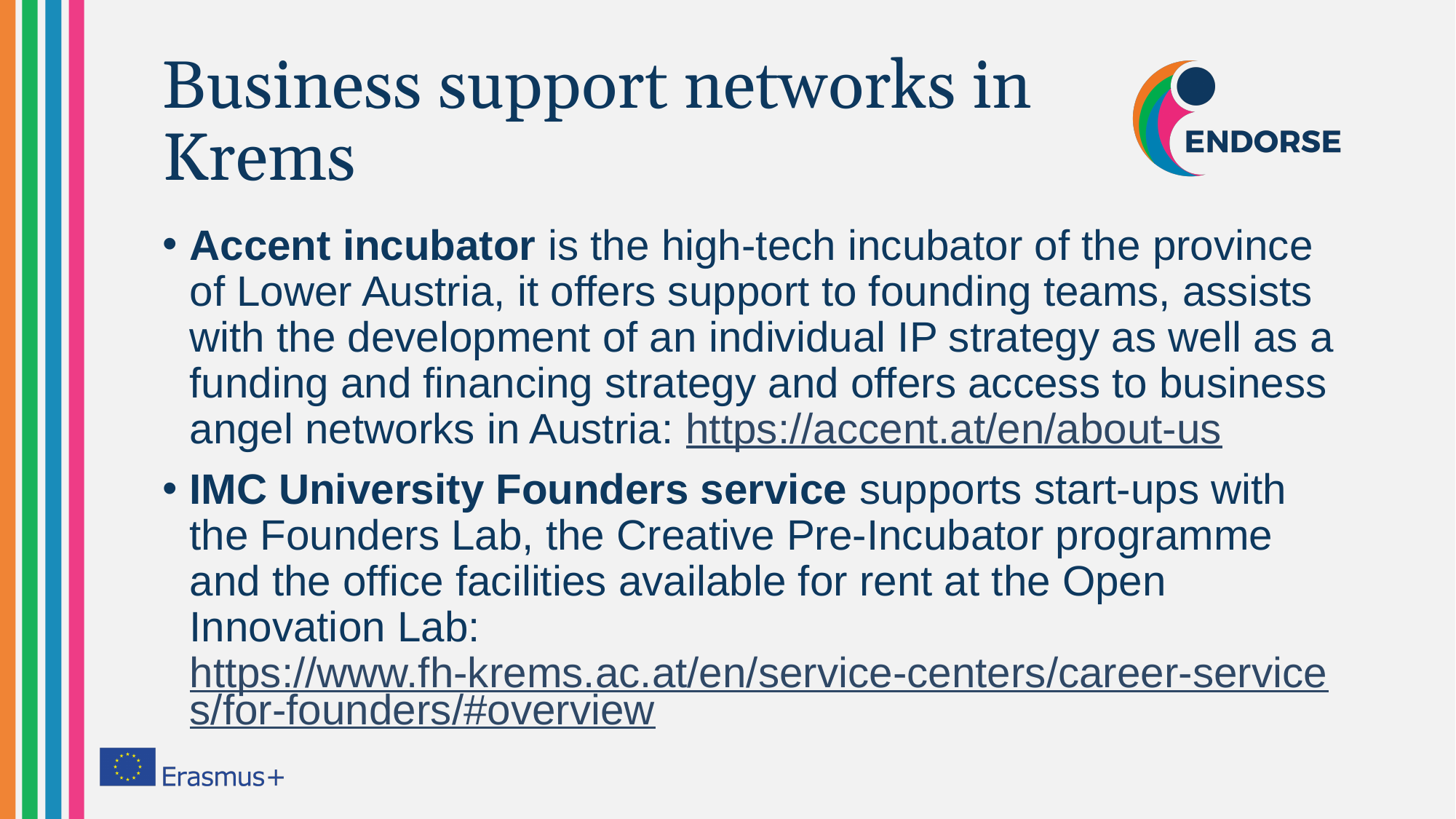

# Business support networks in Krems
Accent incubator is the high-tech incubator of the province of Lower Austria, it offers support to founding teams, assists with the development of an individual IP strategy as well as a funding and financing strategy and offers access to business angel networks in Austria: https://accent.at/en/about-us
IMC University Founders service supports start-ups with the Founders Lab, the Creative Pre-Incubator programme and the office facilities available for rent at the Open Innovation Lab: https://www.fh-krems.ac.at/en/service-centers/career-services/for-founders/#overview